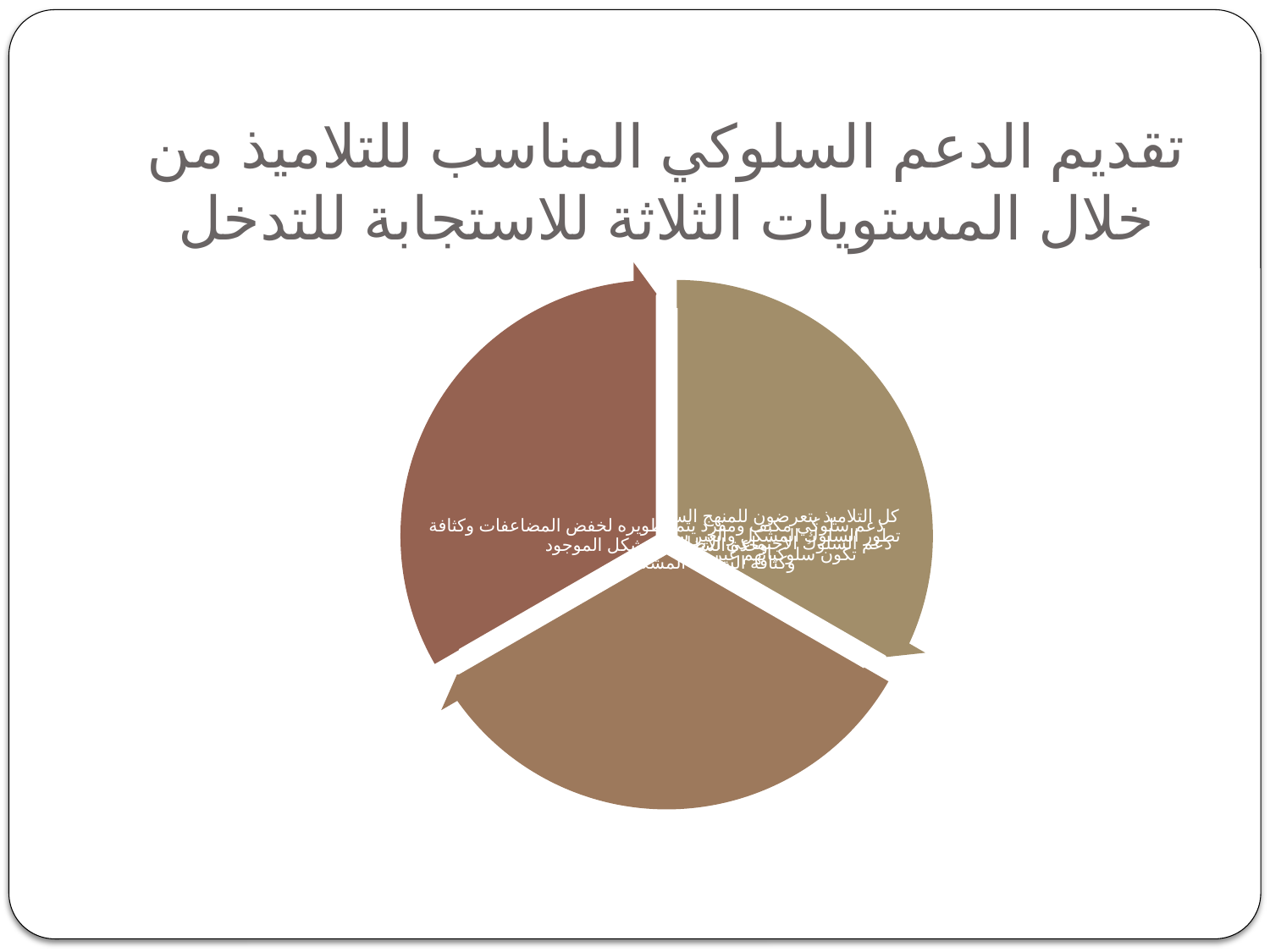

# تقديم الدعم السلوكي المناسب للتلاميذ من خلال المستويات الثلاثة للاستجابة للتدخل
كل التلاميذ يتعرضون للمنهج السلوكي الاجتماعي الاساسي لمنع تطور السلوك المشكل والغير سوي وللتعرف على التلاميذ الذين تكون سلوكياتهم غير مستجيبة لهذا المنهج الاساسي
دعم السلوك الاجتماعي الاضافي يتم تقديمه لخفض العدد الحالي وكثافة السلوك المشكل والغير سوي
دعم سلوكي مكثف ومفرد يتم تطويره لخفض المضاعفات وكثافة وحدة السلوك المشكل الموجود